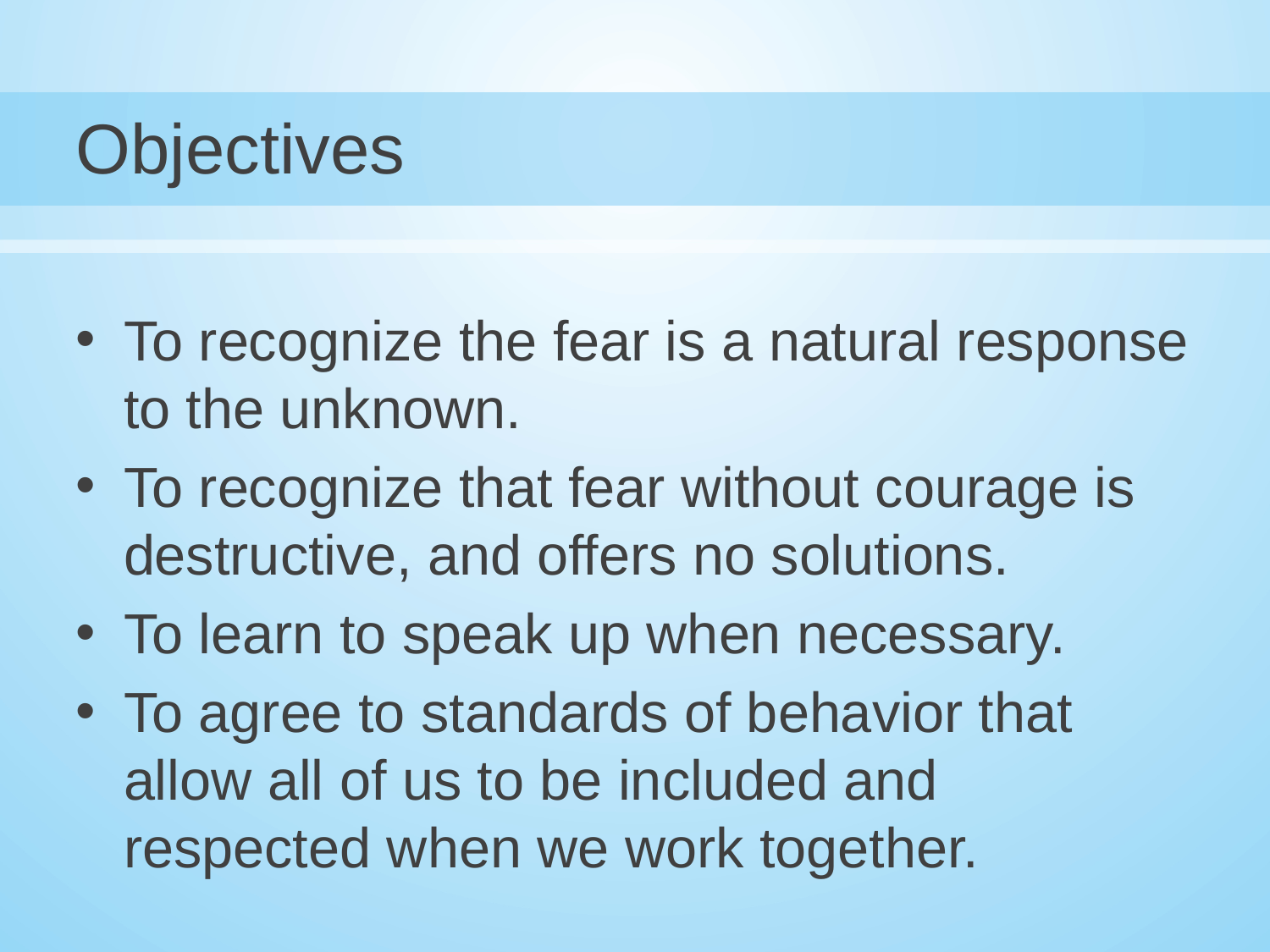

# Objectives
To recognize the fear is a natural response to the unknown.
To recognize that fear without courage is destructive, and offers no solutions.
To learn to speak up when necessary.
To agree to standards of behavior that allow all of us to be included and respected when we work together.